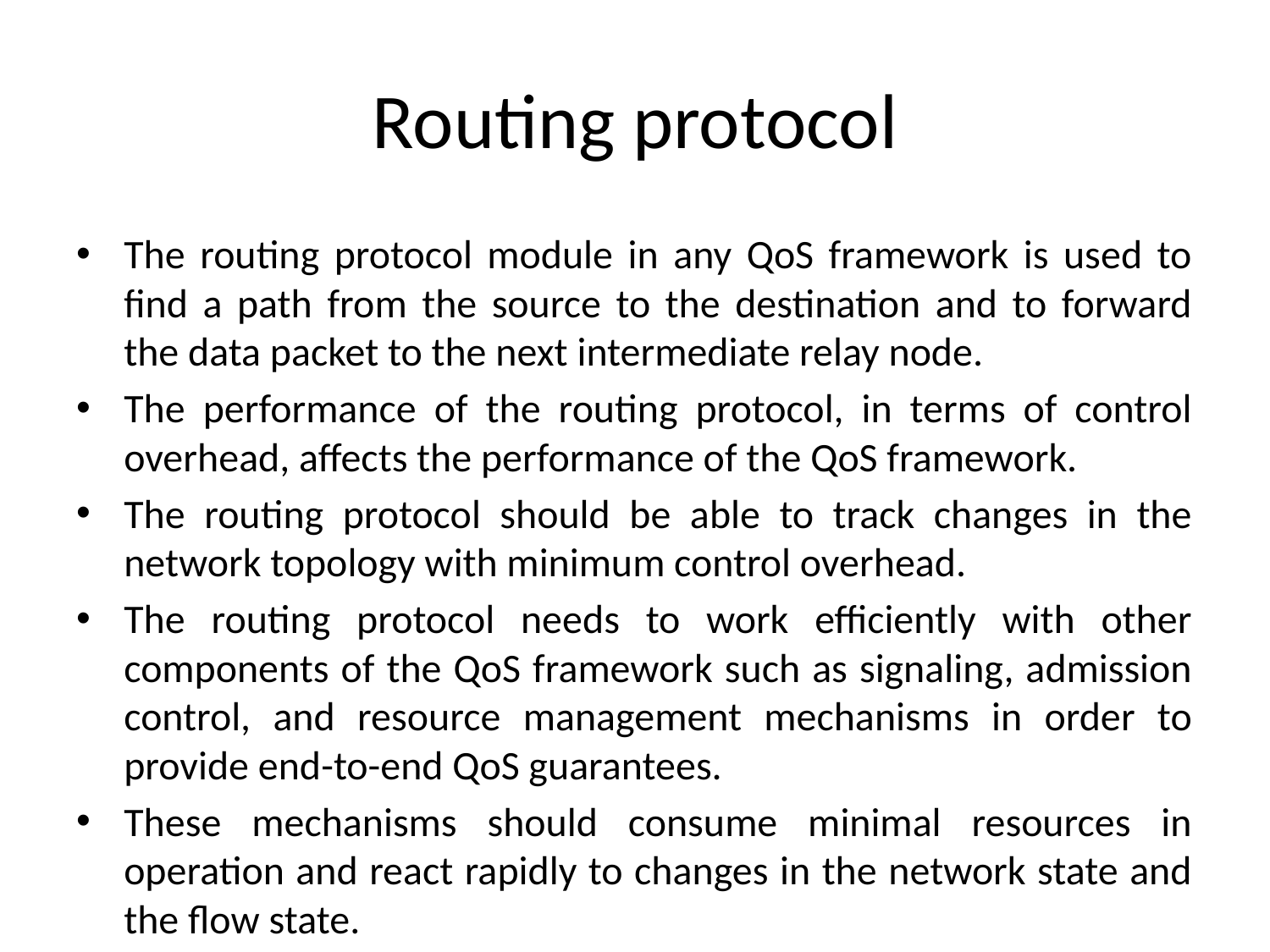

# Routing protocol
The routing protocol module in any QoS framework is used to find a path from the source to the destination and to forward the data packet to the next intermediate relay node.
The performance of the routing protocol, in terms of control overhead, affects the performance of the QoS framework.
The routing protocol should be able to track changes in the network topology with minimum control overhead.
The routing protocol needs to work efficiently with other components of the QoS framework such as signaling, admission control, and resource management mechanisms in order to provide end-to-end QoS guarantees.
These mechanisms should consume minimal resources in operation and react rapidly to changes in the network state and the flow state.